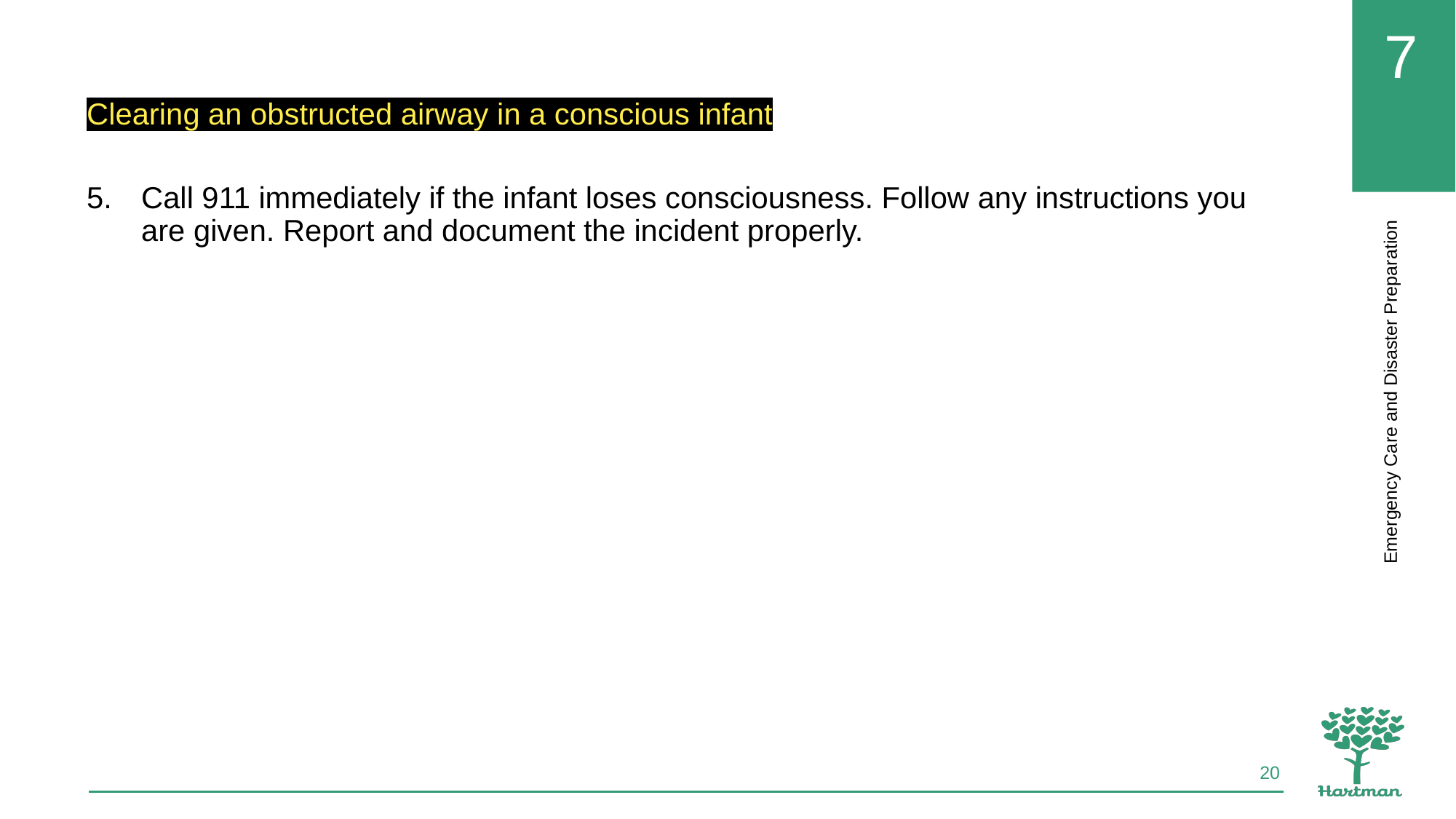

Clearing an obstructed airway in a conscious infant

Call 911 immediately if the infant loses consciousness. Follow any instructions you are given. Report and document the incident properly.

20